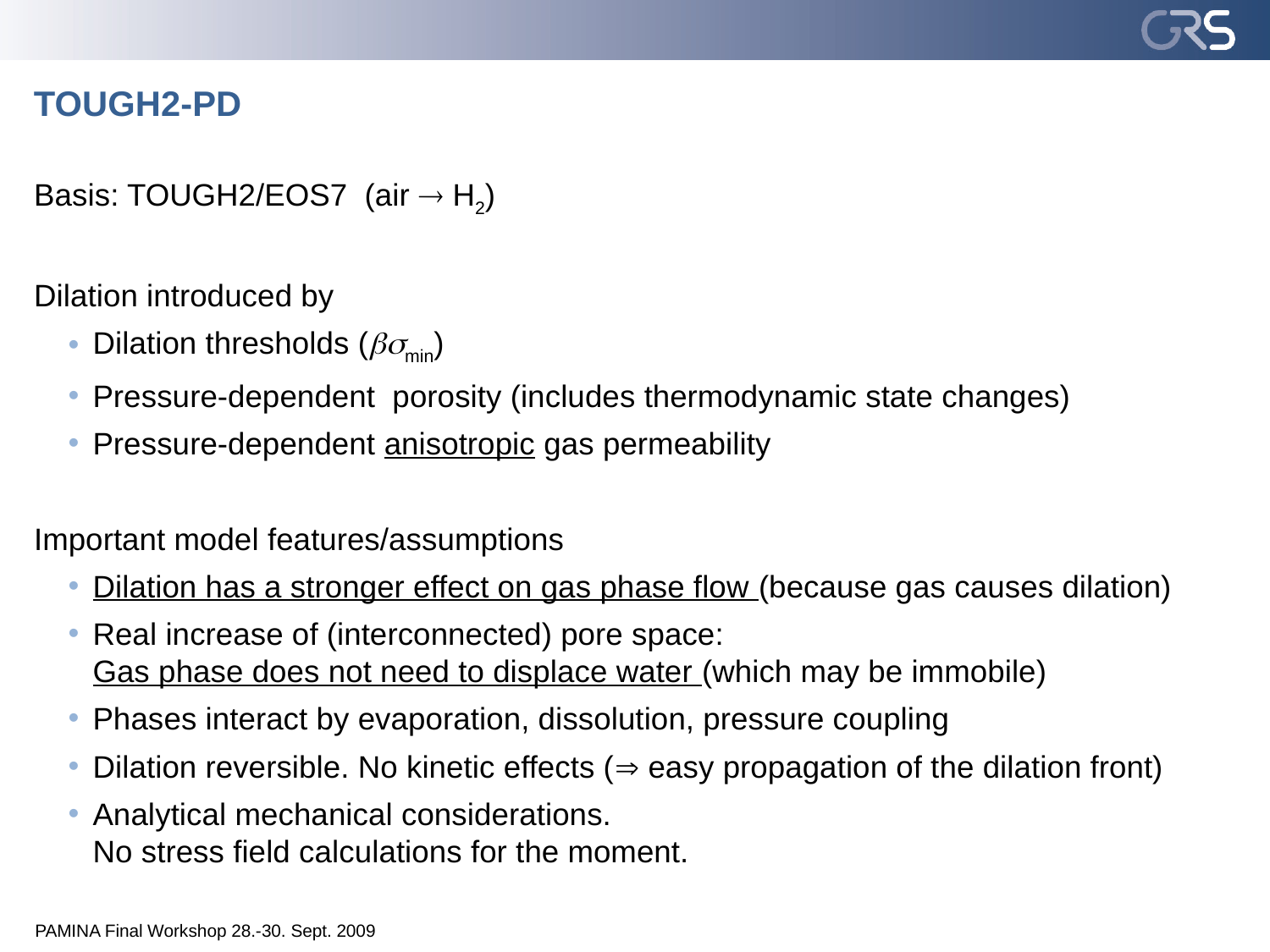

# TOUGH2-PD
Basis: TOUGH2/EOS7  (air → H2)

Dilation introduced by
Dilation thresholds (βσmin)
Pressure-dependent  porosity (includes thermodynamic state changes)
Pressure-dependent anisotropic gas permeability

Important model features/assumptions
Dilation has a stronger effect on gas phase flow (because gas causes dilation)
Real increase of (interconnected) pore space:
Gas phase does not need to displace water (which may be immobile)
Phases interact by evaporation, dissolution, pressure coupling
Dilation reversible. No kinetic effects (⇒ easy propagation of the dilation front)
Analytical mechanical considerations.
No stress field calculations for the moment.
PAMINA Final Workshop 28.-30. Sept. 2009